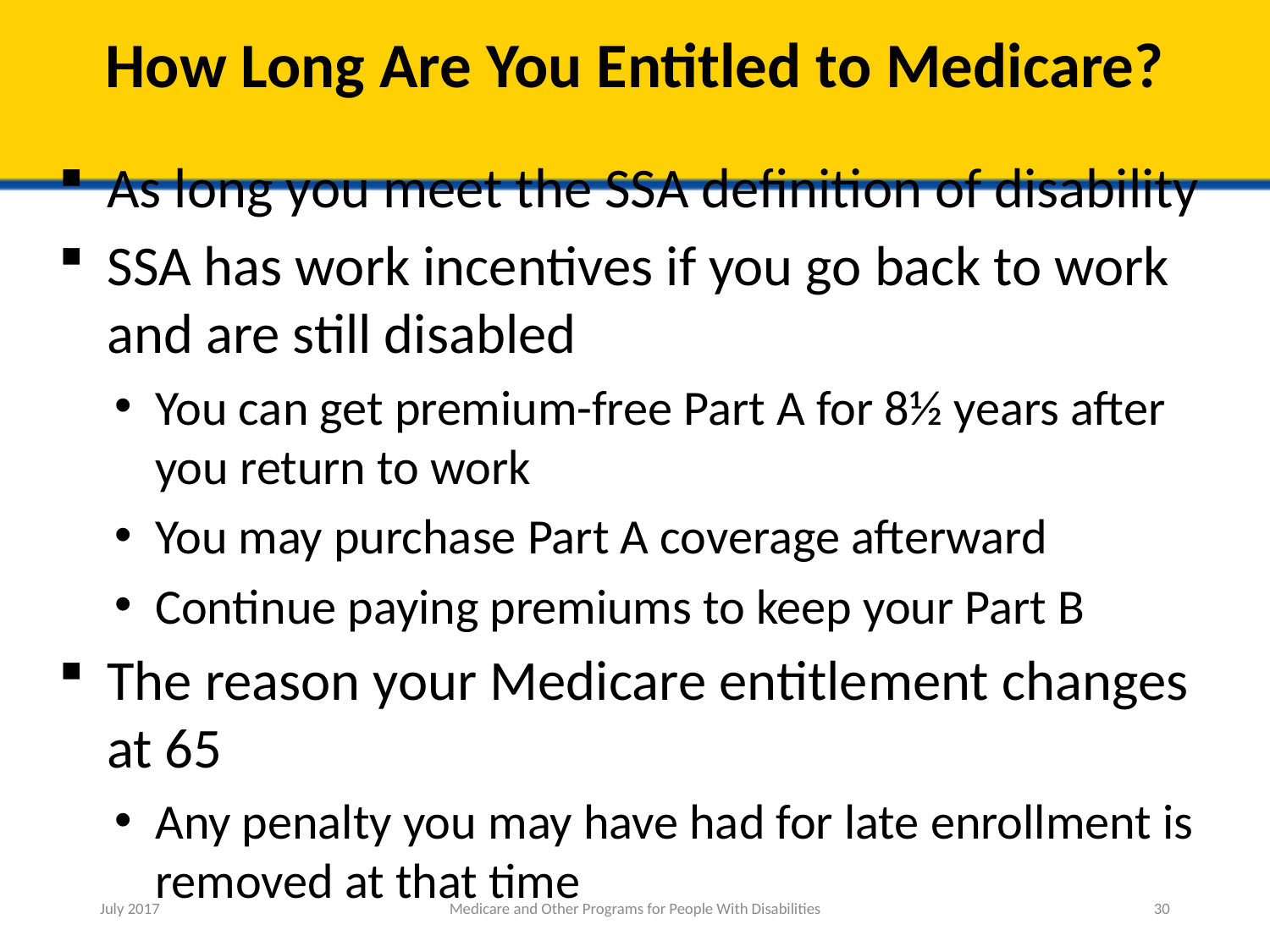

# How Long Are You Entitled to Medicare?
As long you meet the SSA definition of disability
SSA has work incentives if you go back to work and are still disabled
You can get premium-free Part A for 8½ years after you return to work
You may purchase Part A coverage afterward
Continue paying premiums to keep your Part B
The reason your Medicare entitlement changes at 65
Any penalty you may have had for late enrollment is removed at that time
July 2017
Medicare and Other Programs for People With Disabilities
30